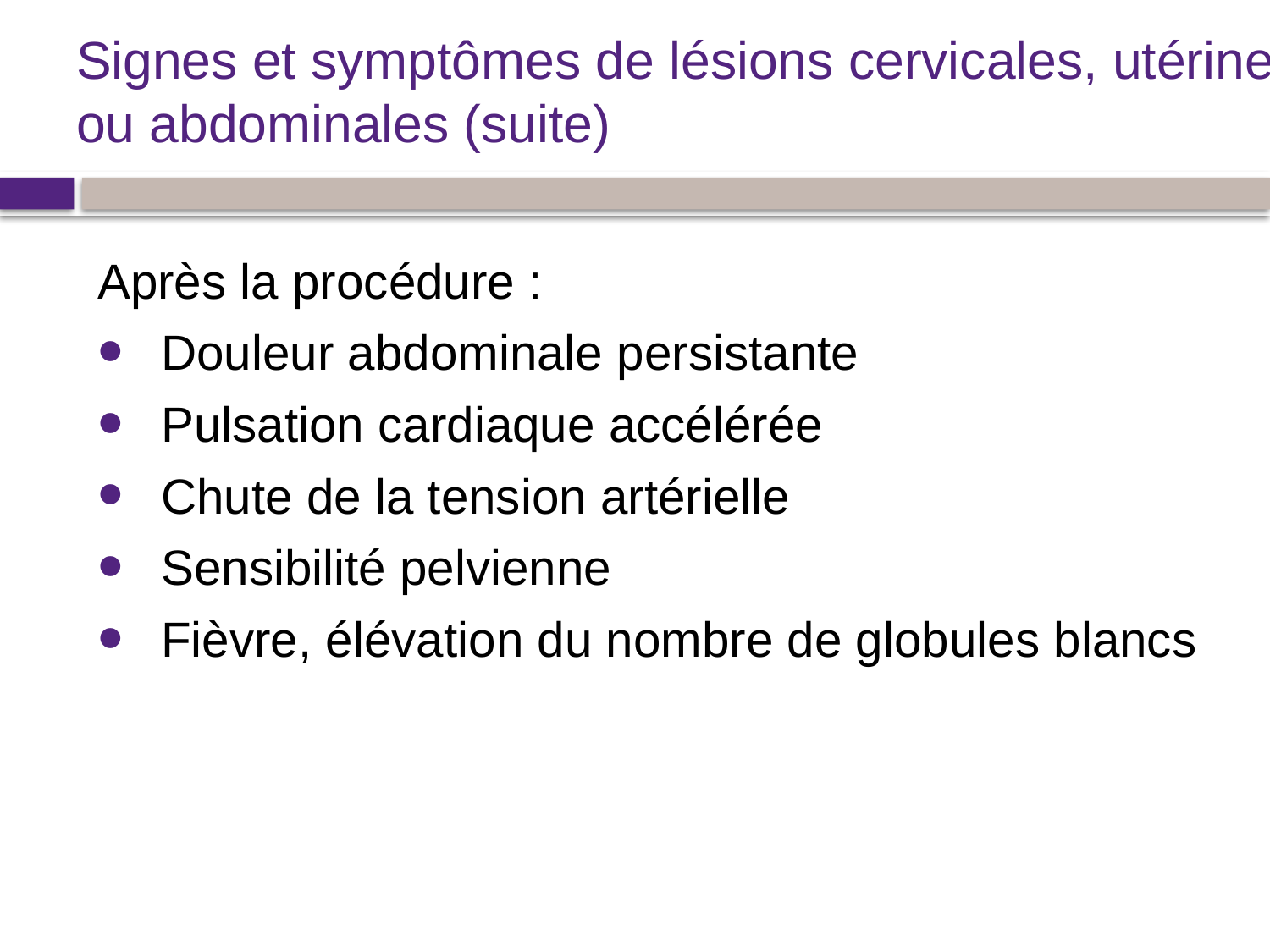

# Signes et symptômes de lésions cervicales, utérines ou abdominales (suite)
Après la procédure :
Douleur abdominale persistante
Pulsation cardiaque accélérée
Chute de la tension artérielle
Sensibilité pelvienne
Fièvre, élévation du nombre de globules blancs